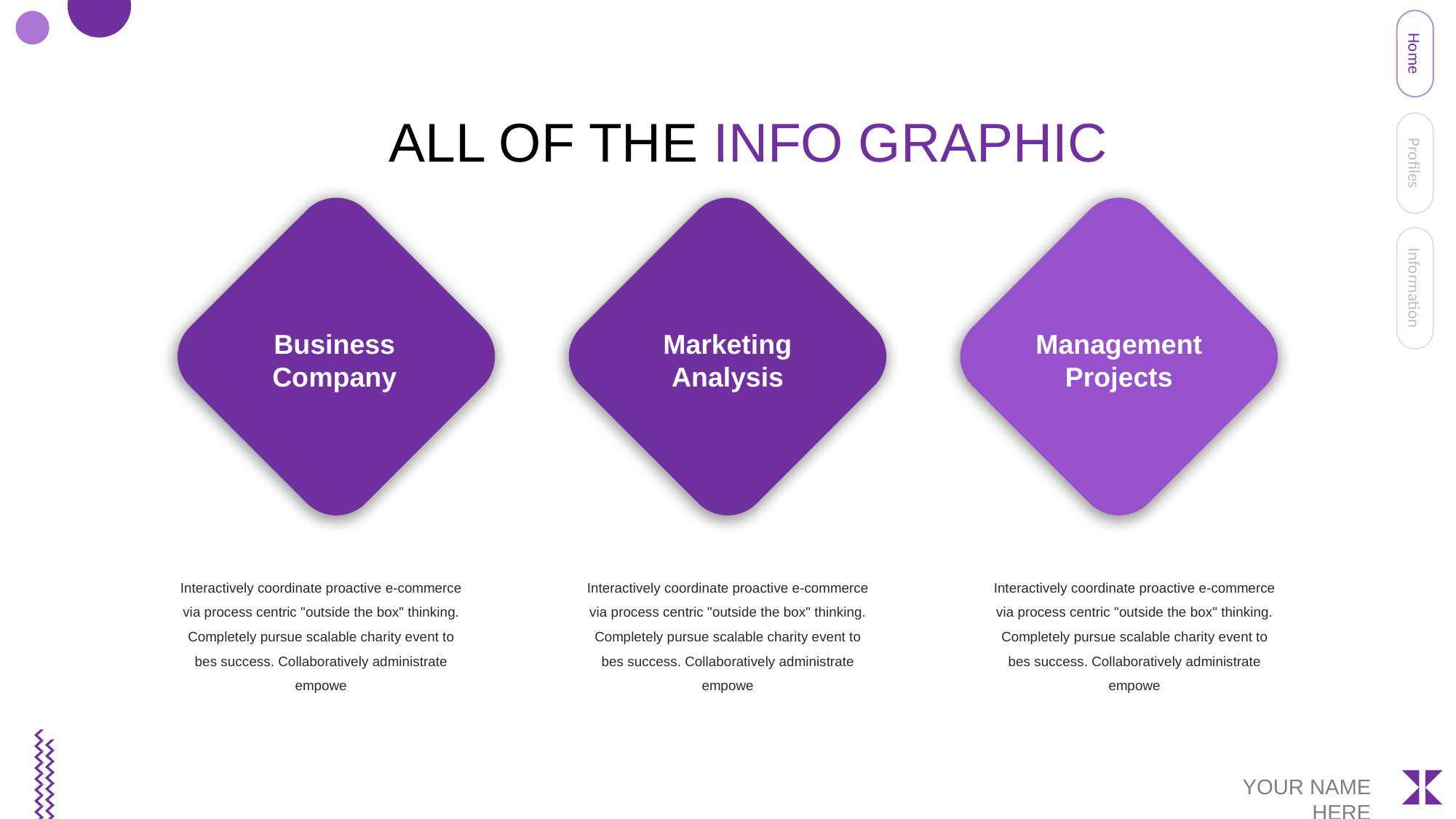

Home
ALL OF THE INFO GRAPHIC
Profiles

Information
Business Company
Marketing Analysis
Management
Projects
Interactively coordinate proactive e-commerce via process centric "outside the box" thinking. Completely pursue scalable charity event to bes success. Collaboratively administrate empowe
Interactively coordinate proactive e-commerce via process centric "outside the box" thinking. Completely pursue scalable charity event to bes success. Collaboratively administrate empowe
Interactively coordinate proactive e-commerce via process centric "outside the box" thinking. Completely pursue scalable charity event to bes success. Collaboratively administrate empowe
YOUR NAME HERE